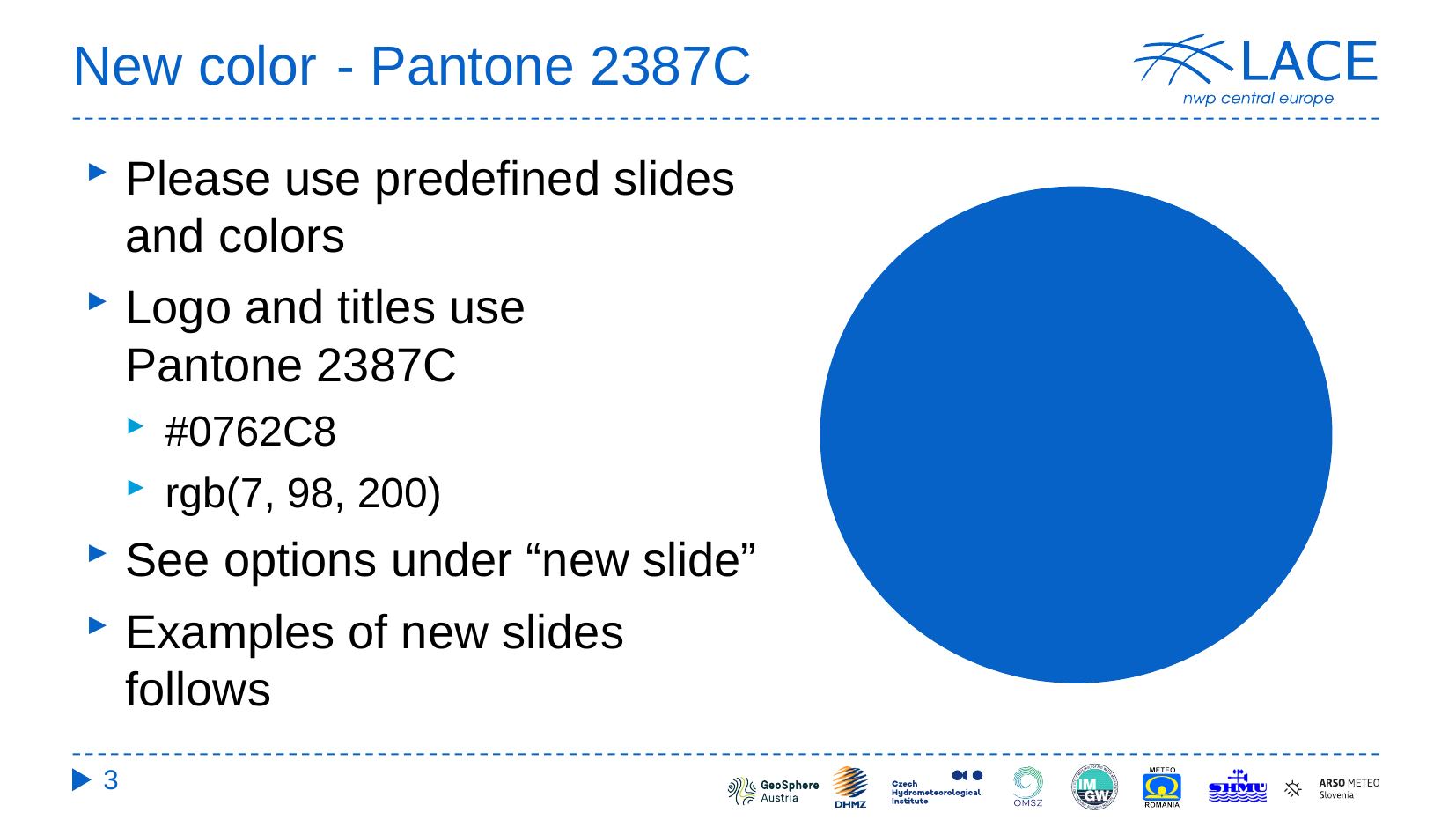

# New color	- Pantone 2387C
Please use predefined slides and colors
Logo and titles use
Pantone 2387C
#0762C8
rgb(7, 98, 200)
See options under “new slide”
Examples of new slides follows